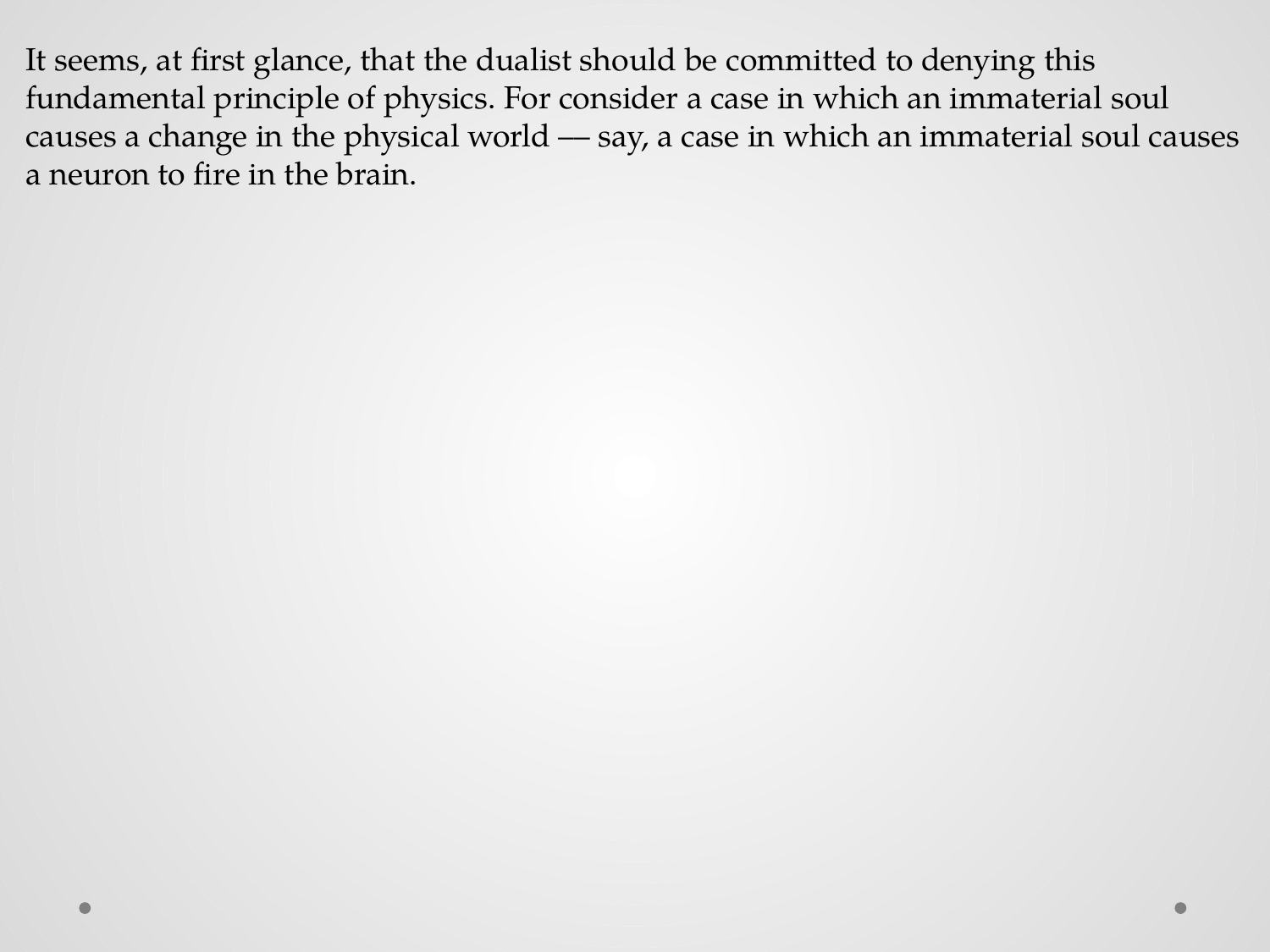

It seems, at first glance, that the dualist should be committed to denying this fundamental principle of physics. For consider a case in which an immaterial soul causes a change in the physical world –– say, a case in which an immaterial soul causes a neuron to fire in the brain.